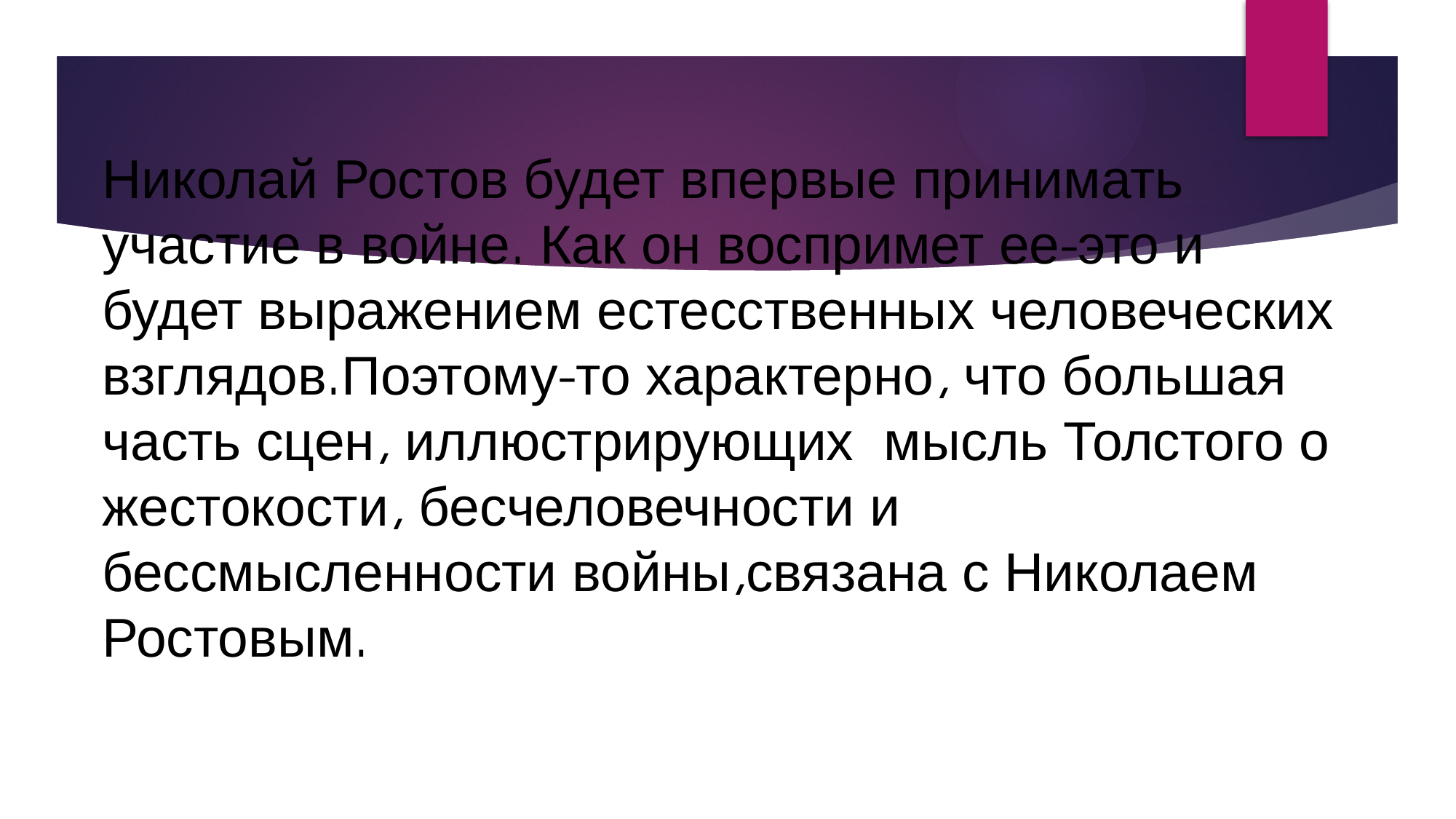

# Николай Ростов будет впервые принимать участие в войне. Как он воспримет ее-это и будет выражением естесственных человеческих взглядов.Поэтому-то характерно, что большая часть сцен, иллюстрирующих  мысль Толстого о жестокости, бесчеловечности и бессмысленности войны,связана с Николаем Ростовым.